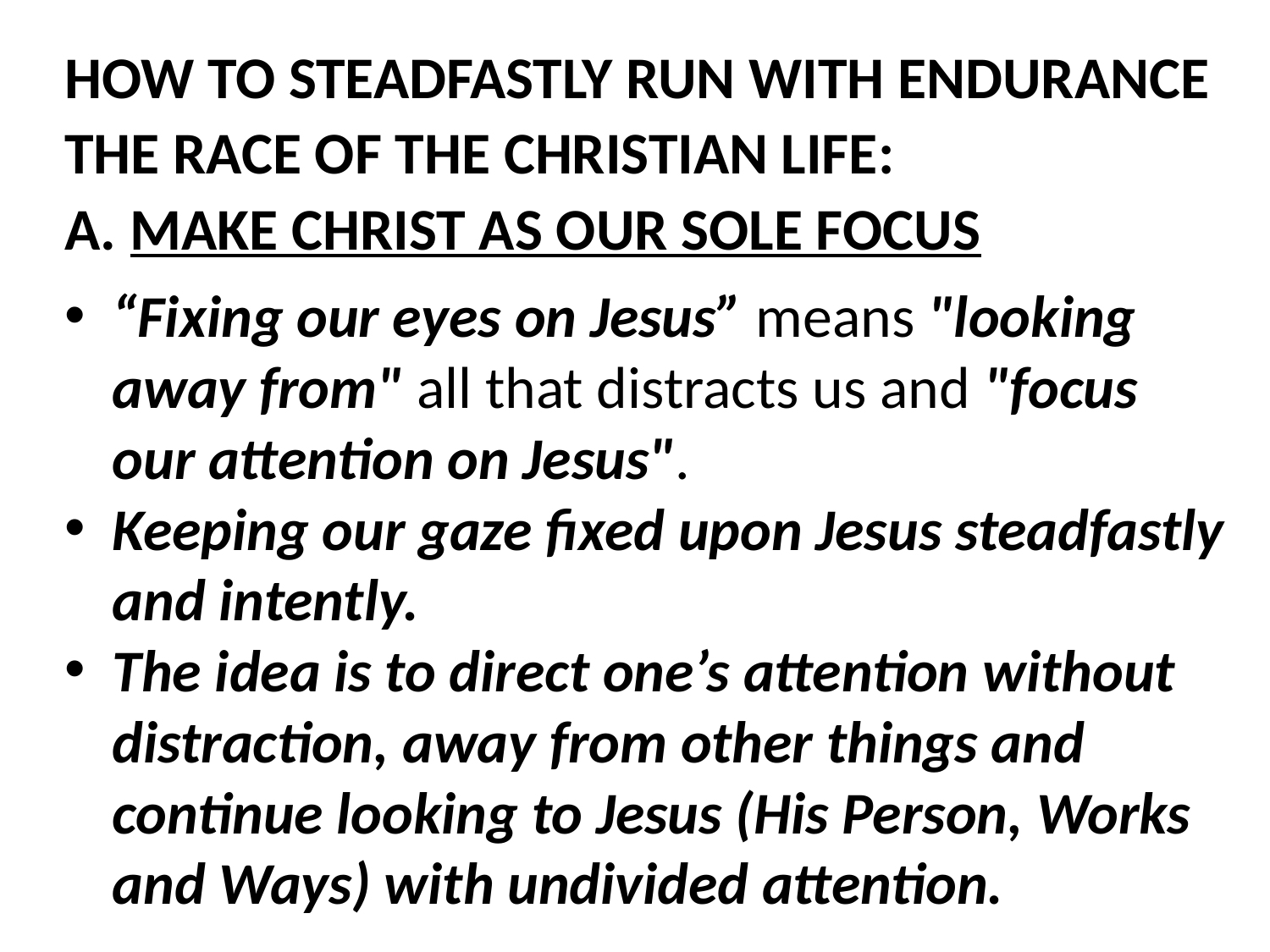

HOW TO STEADFASTLY RUN WITH ENDURANCE THE RACE OF THE CHRISTIAN LIFE:
A. MAKE CHRIST AS OUR SOLE FOCUS

“Fixing our eyes on Jesus” means "looking away from" all that distracts us and "focus our attention on Jesus".
Keeping our gaze fixed upon Jesus steadfastly and intently.
The idea is to direct one’s attention without distraction, away from other things and continue looking to Jesus (His Person, Works and Ways) with undivided attention.